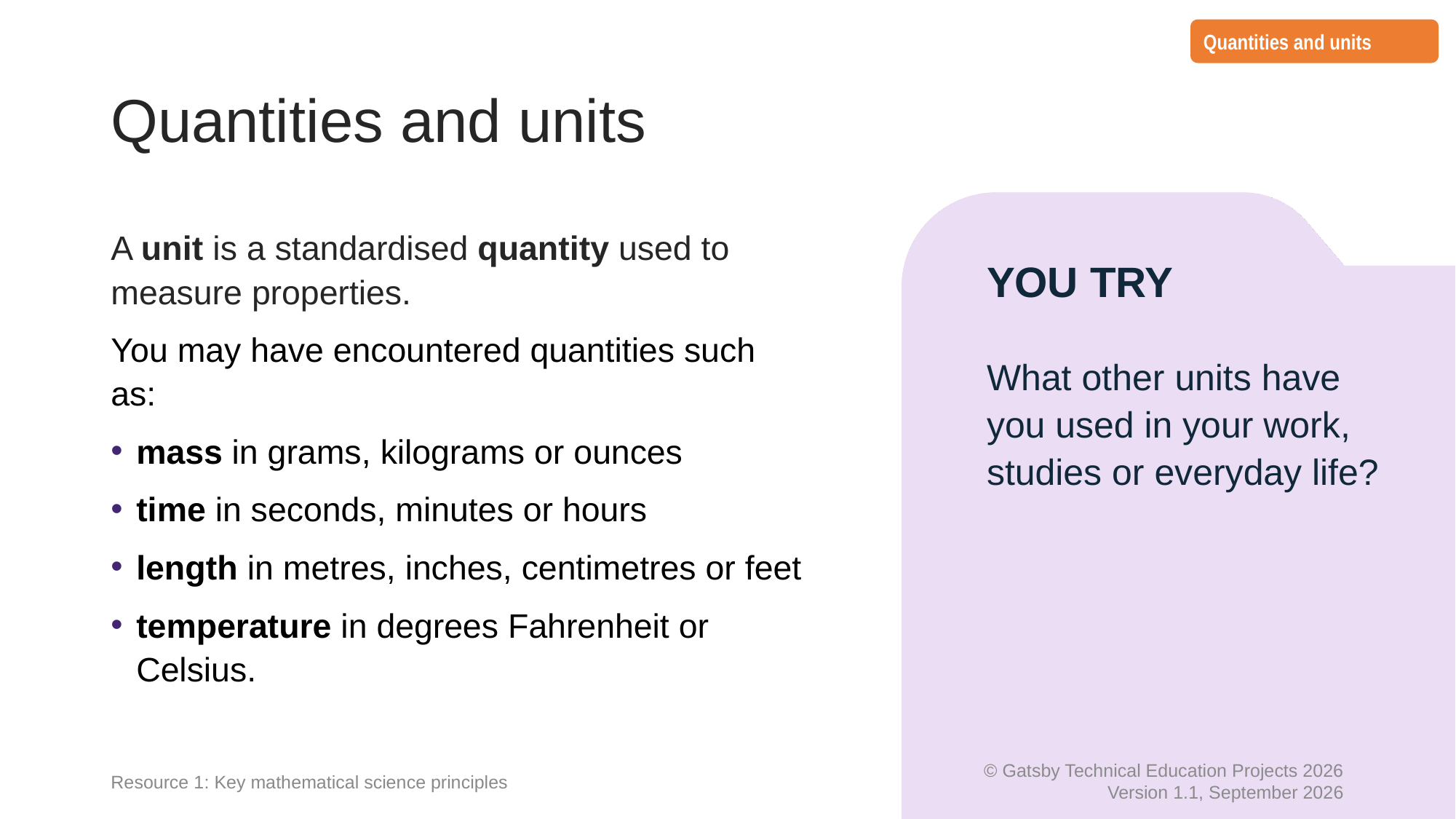

Quantities and units
# Quantities and units
A unit is a standardised quantity used to measure properties.
You may have encountered quantities such as:
mass in grams, kilograms or ounces
time in seconds, minutes or hours
length in metres, inches, centimetres or feet
temperature in degrees Fahrenheit or Celsius.

YOU TRY
What other units have you used in your work, studies or everyday life?
Resource 1: Key mathematical science principles